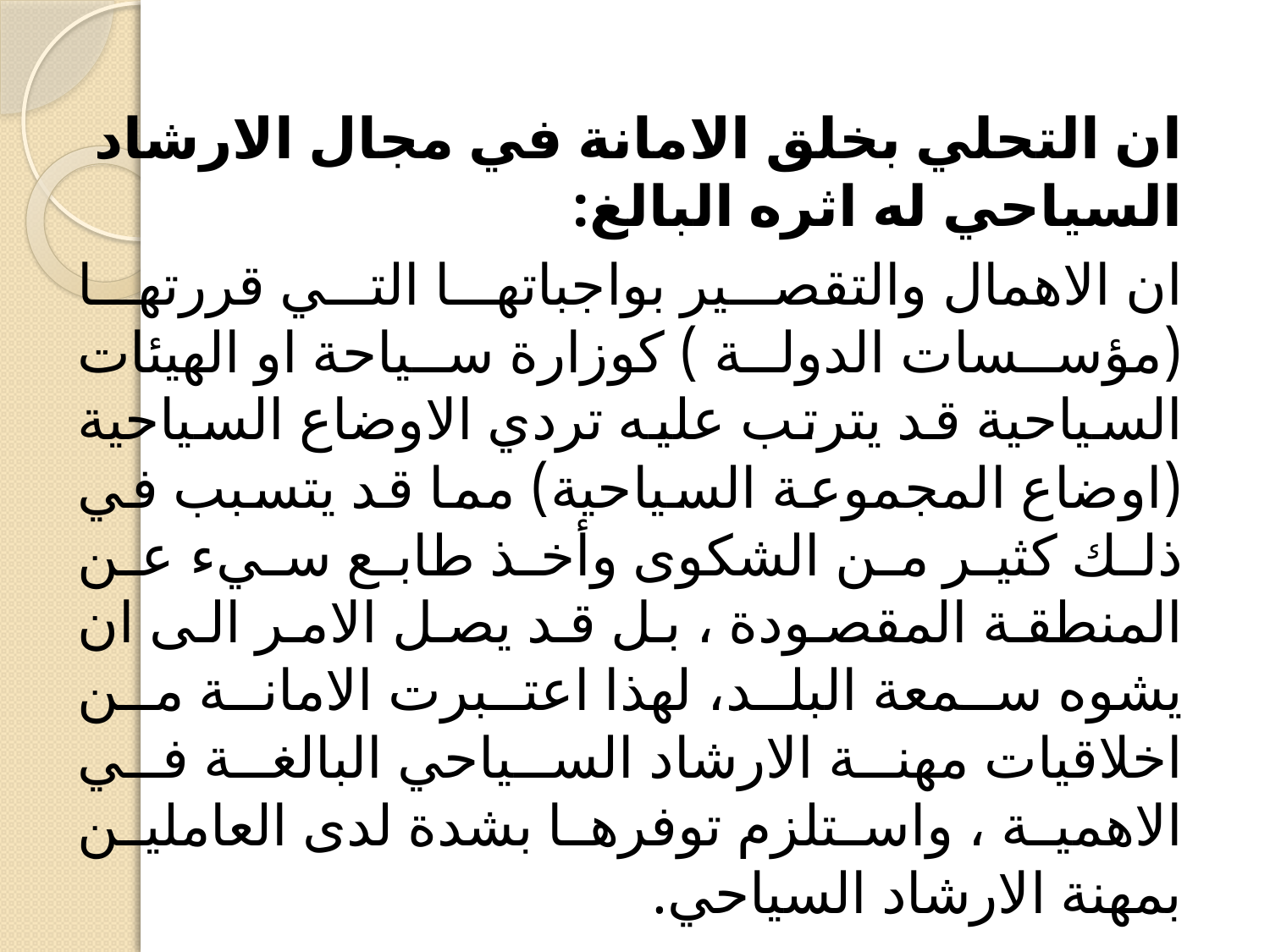

ان التحلي بخلق الامانة في مجال الارشاد السياحي له اثره البالغ:
ان الاهمال والتقصير بواجباتها التي قررتها (مؤسسات الدولة ) كوزارة سياحة او الهيئات السياحية قد يترتب عليه تردي الاوضاع السياحية (اوضاع المجموعة السياحية) مما قد يتسبب في ذلك كثير من الشكوى وأخذ طابع سيء عن المنطقة المقصودة ، بل قد يصل الامر الى ان يشوه سمعة البلد، لهذا اعتبرت الامانة من اخلاقيات مهنة الارشاد السياحي البالغة في الاهمية ، واستلزم توفرها بشدة لدى العاملين بمهنة الارشاد السياحي.